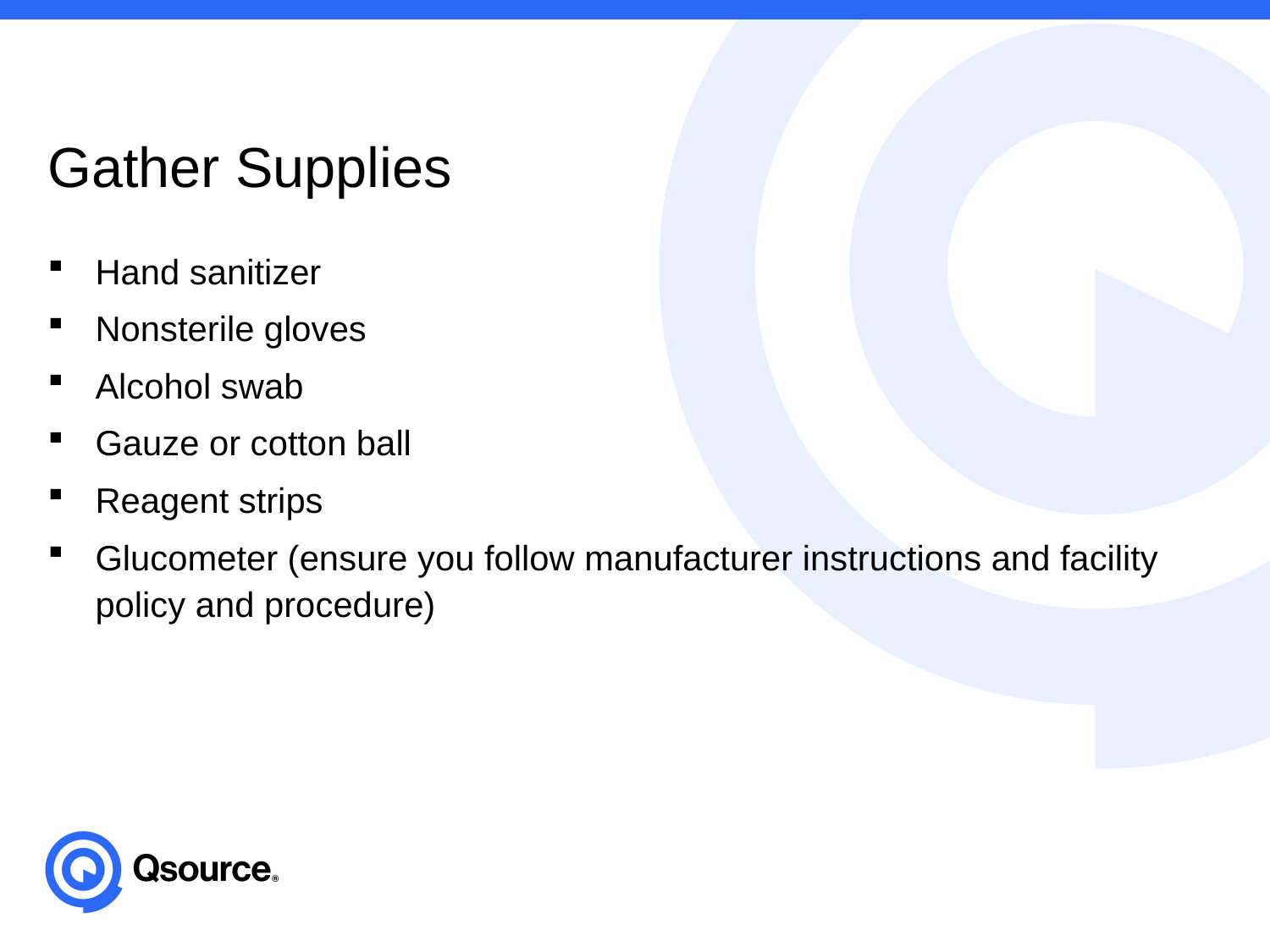

# Gather Supplies
Hand sanitizer
Nonsterile gloves
Alcohol swab
Gauze or cotton ball
Reagent strips
Glucometer (ensure you follow manufacturer instructions and facility policy and procedure)